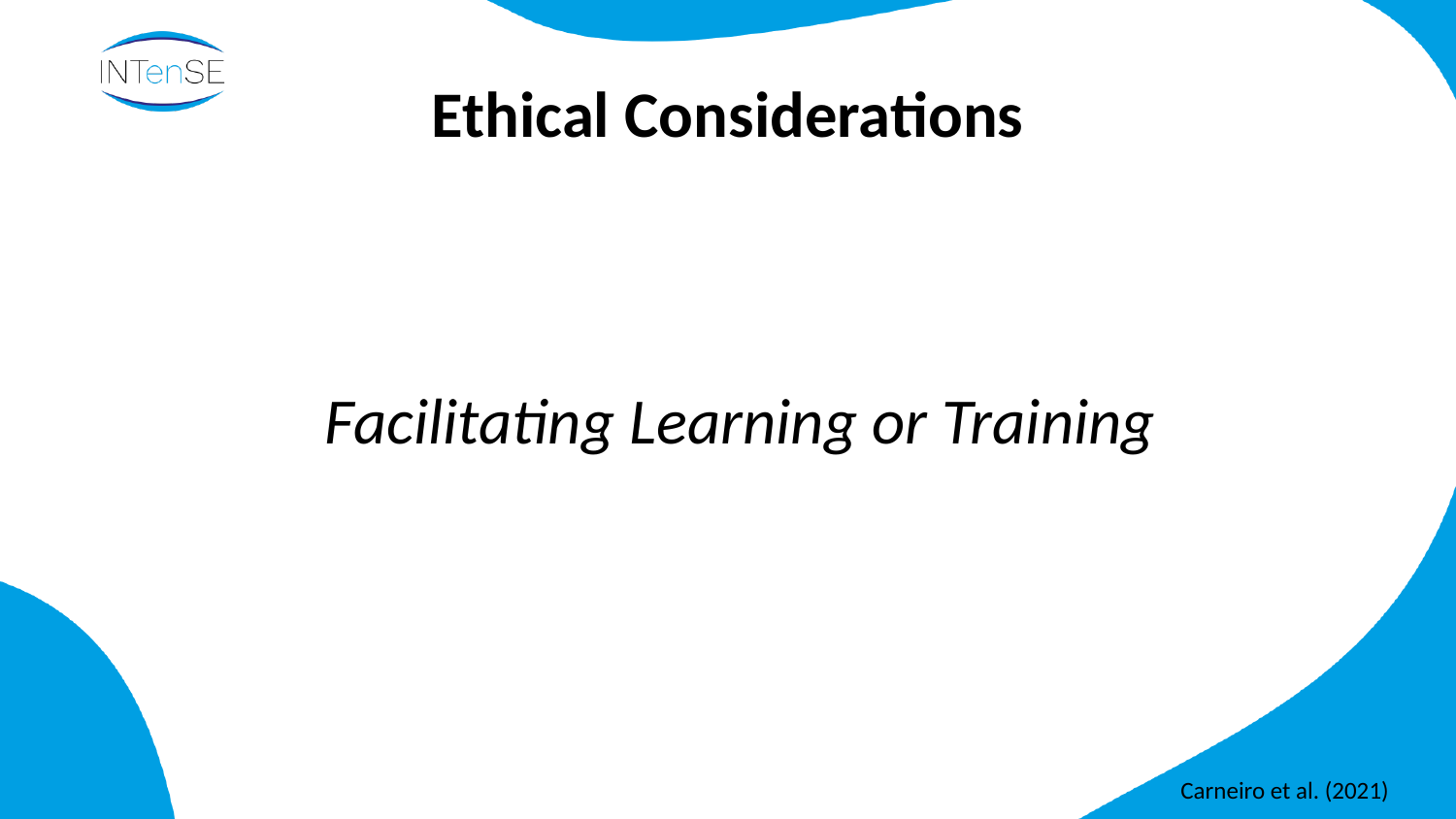

# Ethical Considerations

Facilitating Learning or Training
Carneiro et al. (2021)